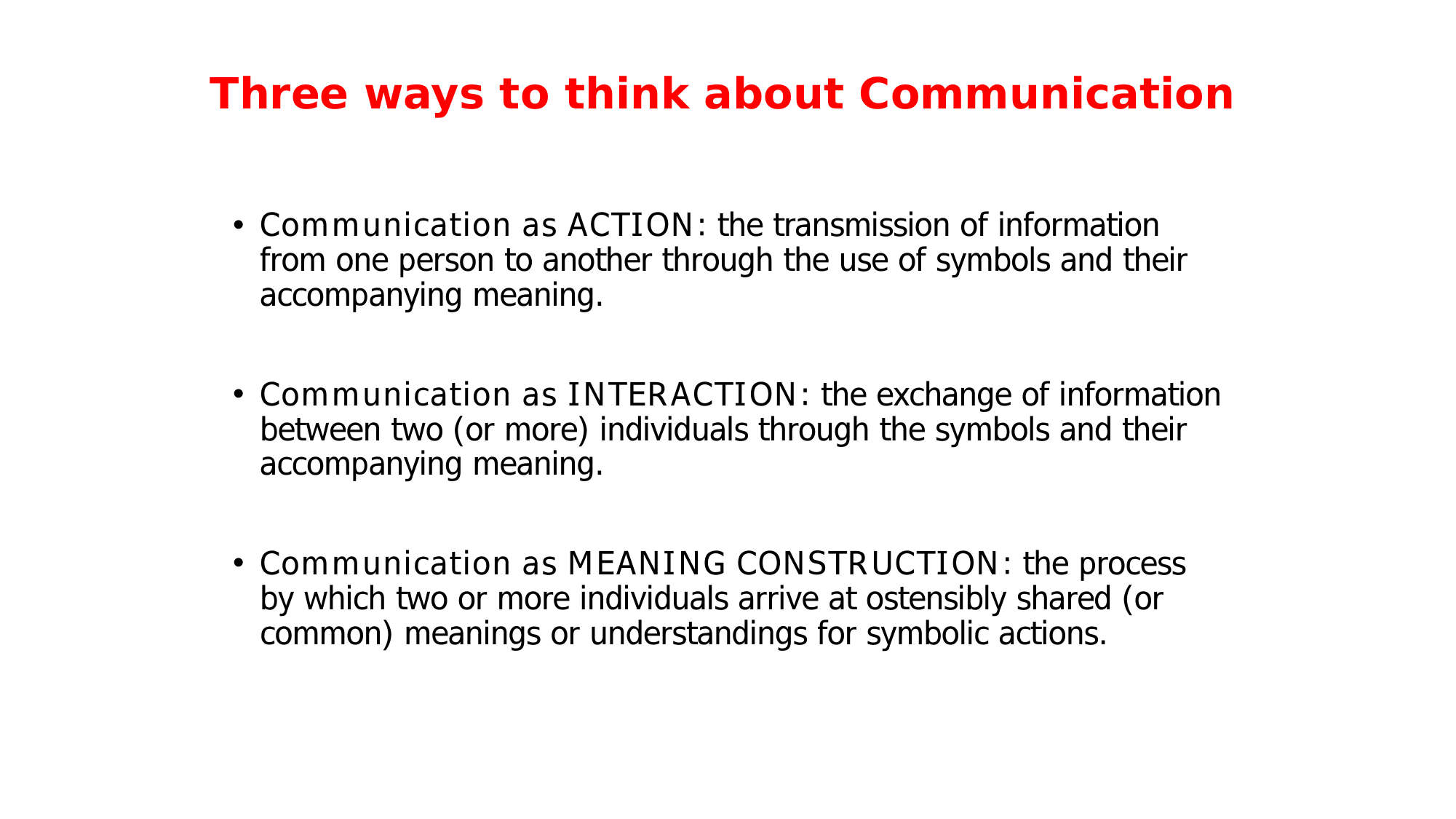

# Three ways to think about Communication
Communication as ACTION: the transmission of information from one person to another through the use of symbols and their accompanying meaning.

Communication as INTERACTION: the exchange of information between two (or more) individuals through the symbols and their accompanying meaning.

Communication as MEANING CONSTRUCTION: the process by which two or more individuals arrive at ostensibly shared (or common) meanings or understandings for symbolic actions.